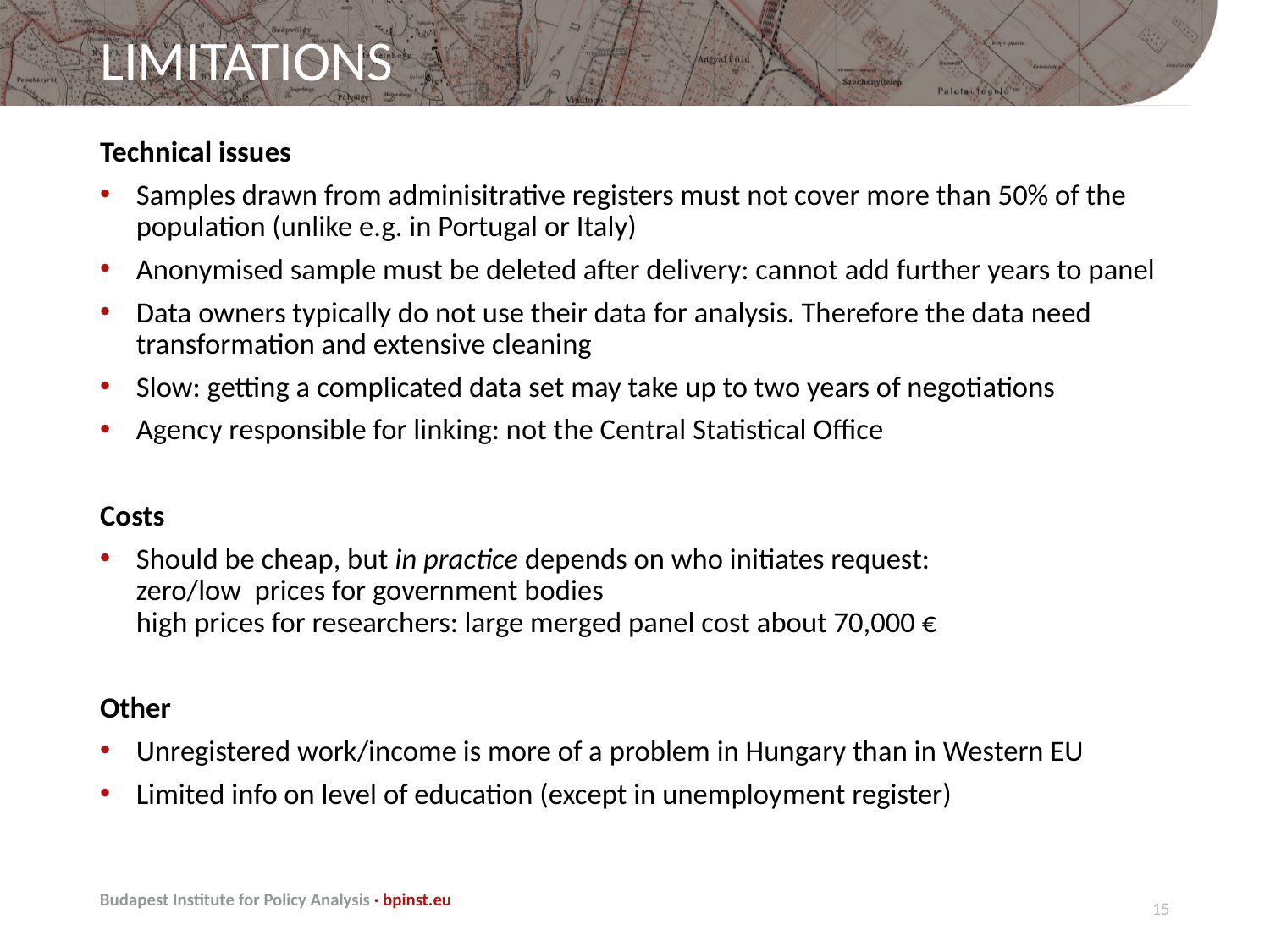

# limitations
Technical issues
Samples drawn from adminisitrative registers must not cover more than 50% of the population (unlike e.g. in Portugal or Italy)
Anonymised sample must be deleted after delivery: cannot add further years to panel
Data owners typically do not use their data for analysis. Therefore the data need transformation and extensive cleaning
Slow: getting a complicated data set may take up to two years of negotiations
Agency responsible for linking: not the Central Statistical Office

Costs
Should be cheap, but in practice depends on who initiates request:
zero/low  prices for government bodies
high prices for researchers: large merged panel cost about 70,000 €

Other
Unregistered work/income is more of a problem in Hungary than in Western EU
Limited info on level of education (except in unemployment register)
15